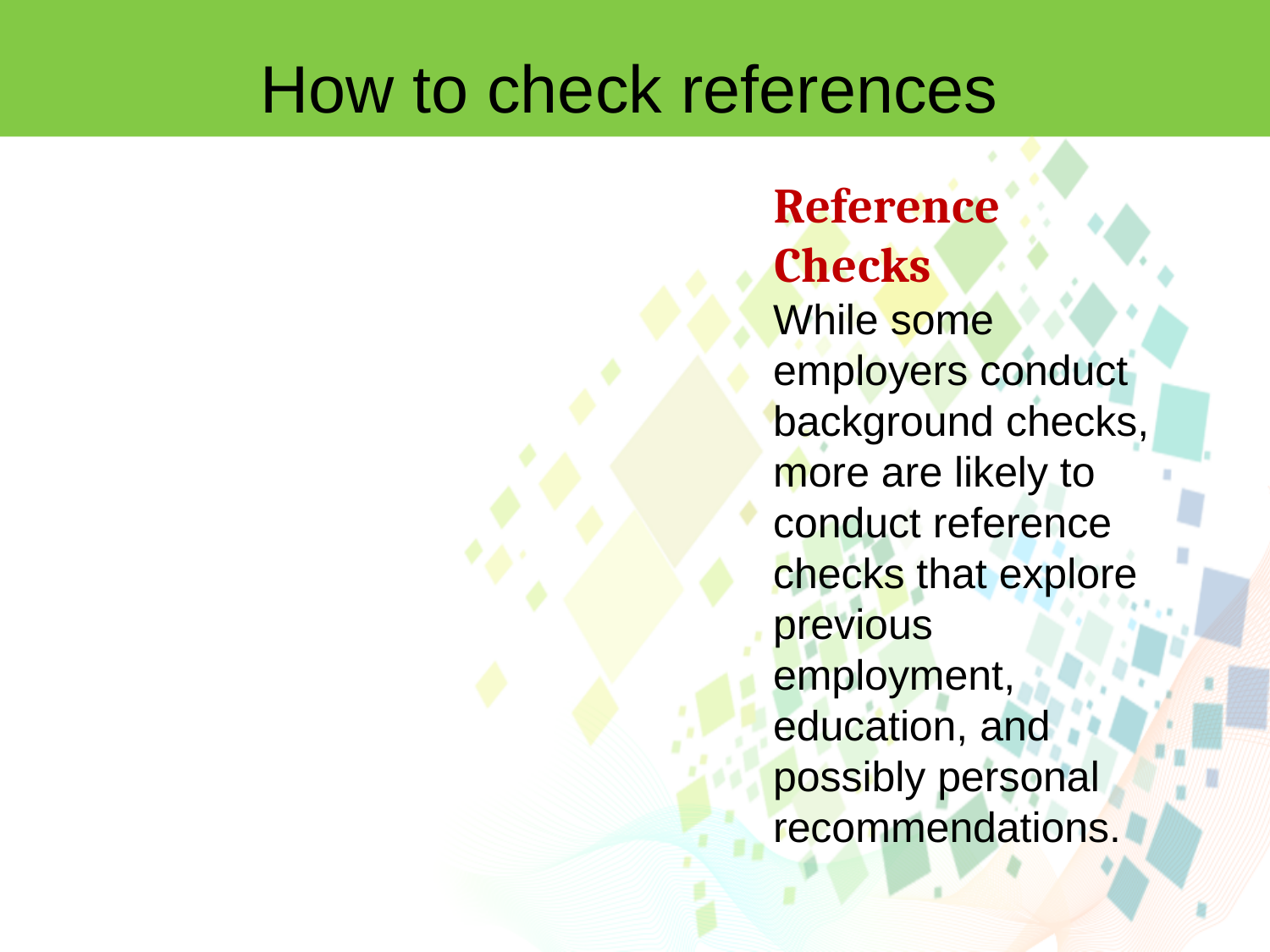

How to check references
Reference Checks
While some employers conduct background checks, more are likely to conduct reference
checks that explore previous employment, education, and possibly personal
recommendations.